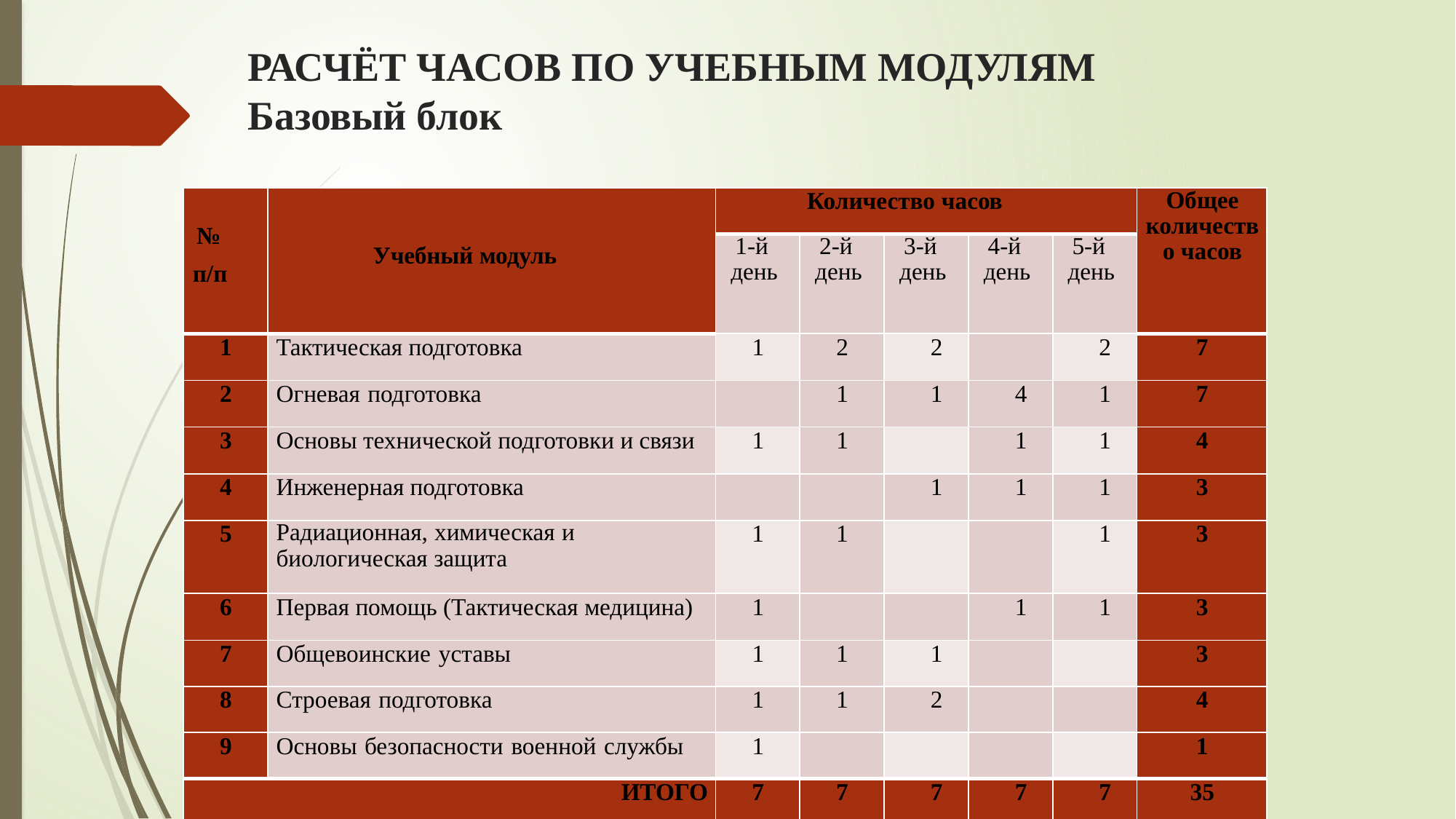

# РАСЧЁТ ЧАСОВ ПО УЧЕБНЫМ МОДУЛЯМ Базовый блок
| № п/п | Учебный модуль | Количество часов |  |  |  |  | Общее количество часов |
| --- | --- | --- | --- | --- | --- | --- | --- |
|  |  | 1-й день | 2-й день | 3-й день | 4-й день | 5-й день |  |
| 1 | Тактическая подготовка | 1 | 2 | 2 |  | 2 | 7 |
| 2 | Огневая подготовка |  | 1 | 1 | 4 | 1 | 7 |
| 3 | Основы технической подготовки и связи | 1 | 1 |  | 1 | 1 | 4 |
| 4 | Инженерная подготовка |  |  | 1 | 1 | 1 | 3 |
| 5 | Радиационная, химическая и биологическая защита | 1 | 1 |  |  | 1 | 3 |
| 6 | Первая помощь (Тактическая медицина) | 1 |  |  | 1 | 1 | 3 |
| 7 | Общевоинские уставы | 1 | 1 | 1 |  |  | 3 |
| 8 | Строевая подготовка | 1 | 1 | 2 |  |  | 4 |
| 9 | Основы безопасности военной службы | 1 |  |  |  |  | 1 |
| ИТОГО |  | 7 | 7 | 7 | 7 | 7 | 35 |